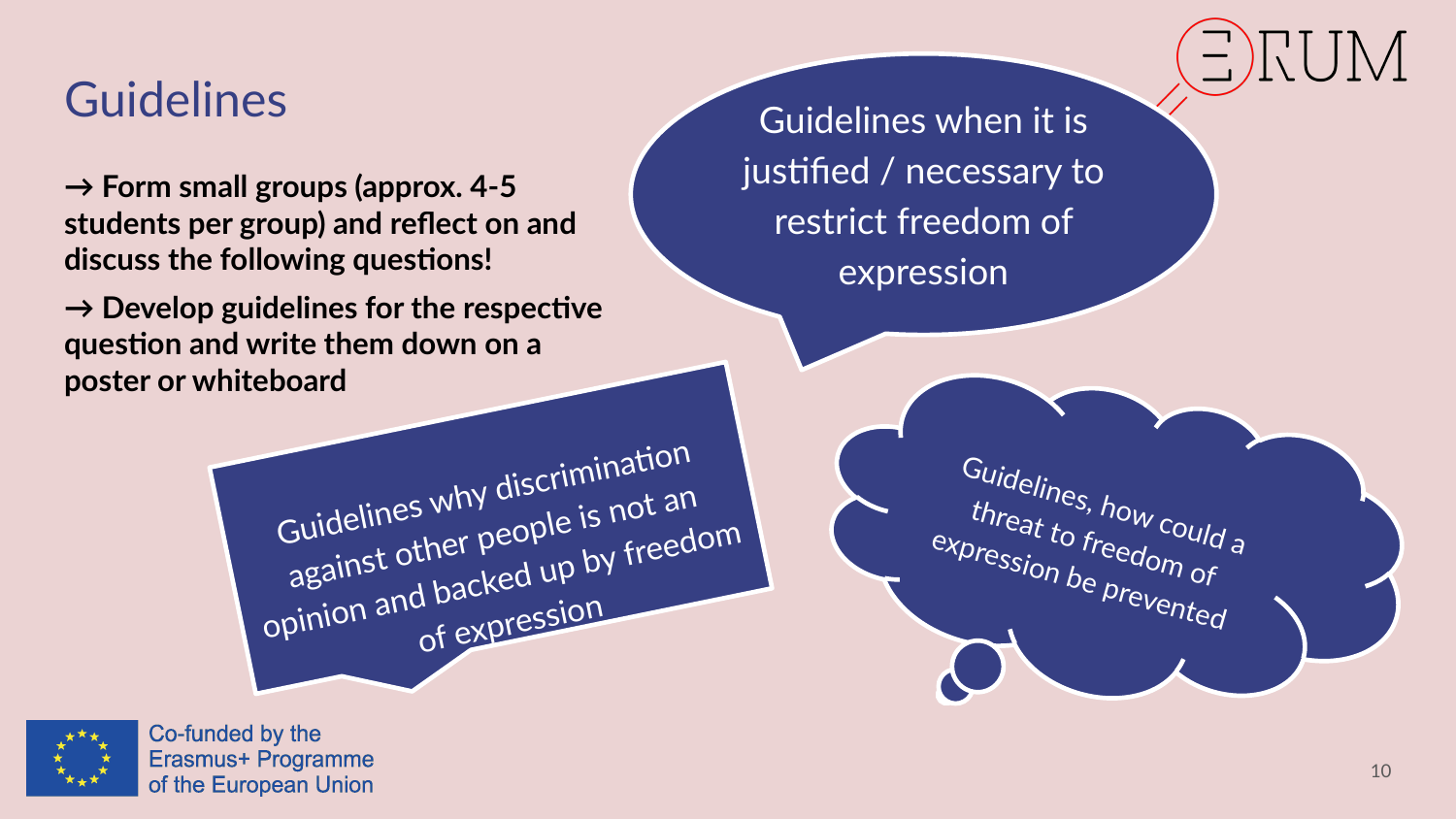

# Guidelines

Guidelines when it is justified / necessary to restrict freedom of expression

→ Form small groups (approx. 4-5 students per group) and reflect on and discuss the following questions!
→ Develop guidelines for the respective question and write them down on a poster or whiteboard

Guidelines, how could a threat to freedom of expression be prevented

Guidelines why discrimination against other people is not an opinion and backed up by freedom of expression

10